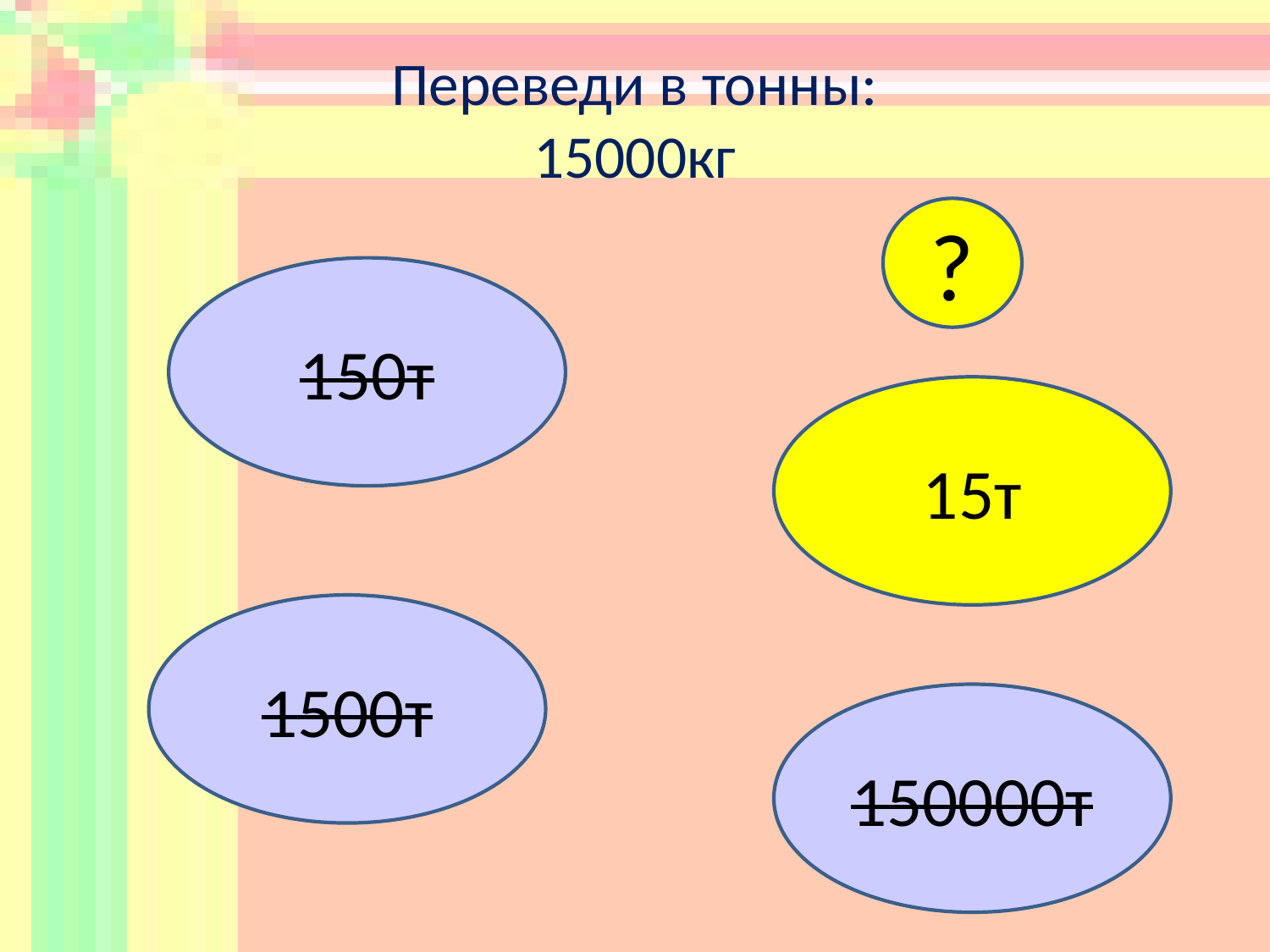

# Переведи в тонны: 15000кг
?
150т
15т
1500т
150000т